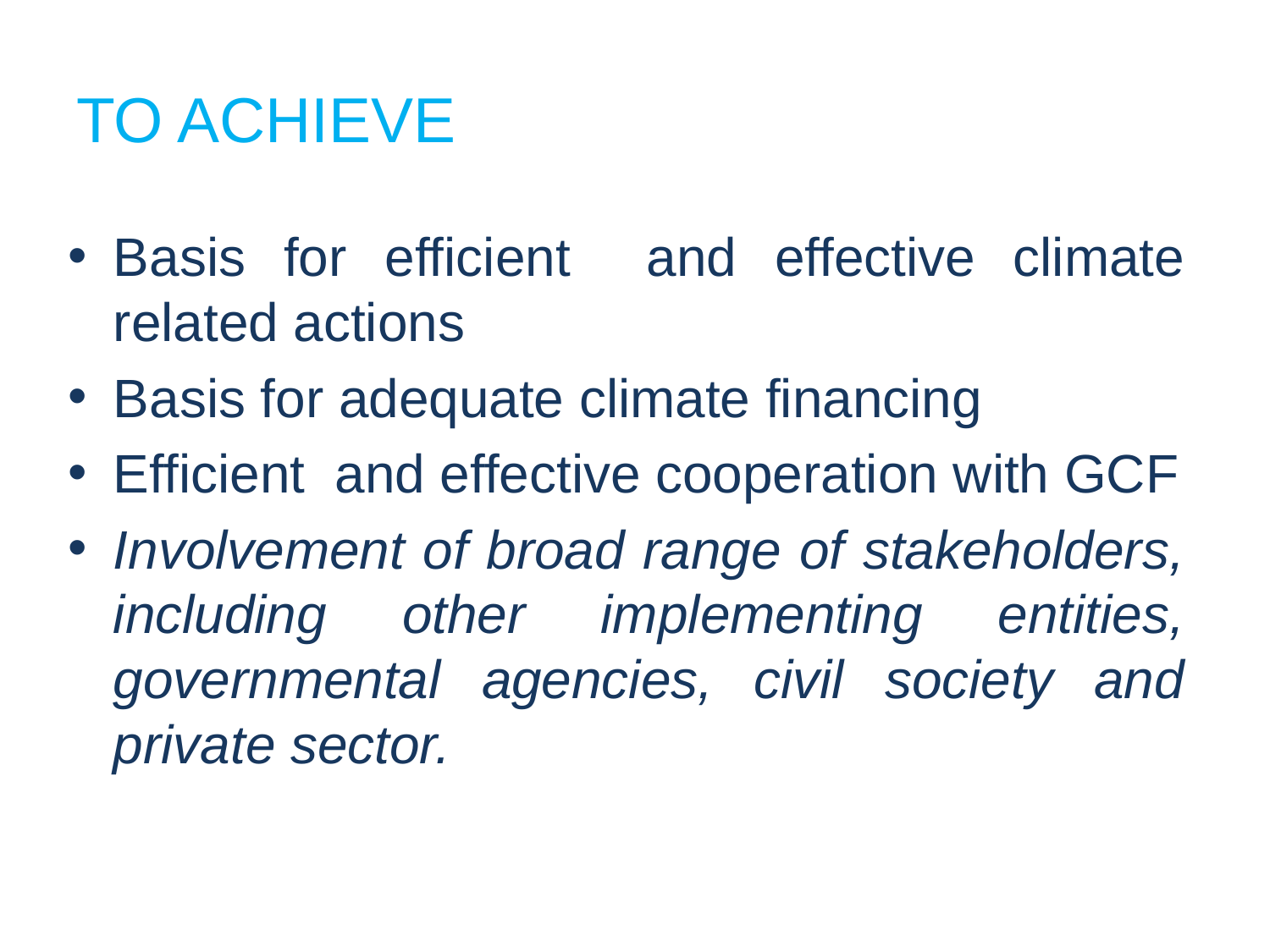

# TO ACHIEVE
Basis for efficient  and effective climate related actions
Basis for adequate climate financing
Efficient  and effective cooperation with GCF
Involvement of broad range of stakeholders, including other implementing entities, governmental agencies, civil society and private sector.